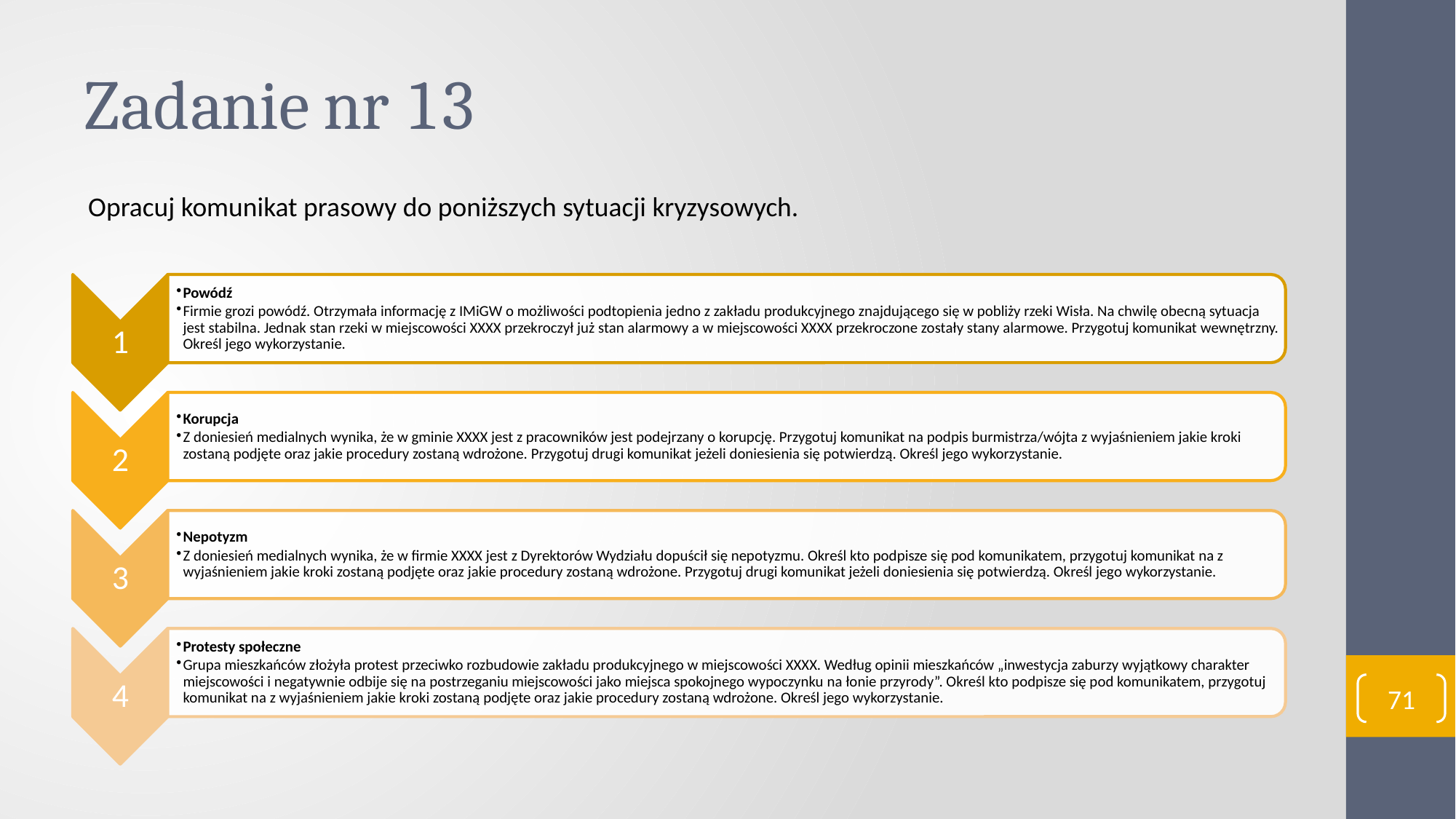

# Zadanie nr 13
Opracuj komunikat prasowy do poniższych sytuacji kryzysowych.
1
Powódź
Firmie grozi powódź. Otrzymała informację z IMiGW o możliwości podtopienia jedno z zakładu produkcyjnego znajdującego się w pobliży rzeki Wisła. Na chwilę obecną sytuacja jest stabilna. Jednak stan rzeki w miejscowości XXXX przekroczył już stan alarmowy a w miejscowości XXXX przekroczone zostały stany alarmowe. Przygotuj komunikat wewnętrzny. Określ jego wykorzystanie.
2
Korupcja
Z doniesień medialnych wynika, że w gminie XXXX jest z pracowników jest podejrzany o korupcję. Przygotuj komunikat na podpis burmistrza/wójta z wyjaśnieniem jakie kroki zostaną podjęte oraz jakie procedury zostaną wdrożone. Przygotuj drugi komunikat jeżeli doniesienia się potwierdzą. Określ jego wykorzystanie.
3
Nepotyzm
Z doniesień medialnych wynika, że w firmie XXXX jest z Dyrektorów Wydziału dopuścił się nepotyzmu. Określ kto podpisze się pod komunikatem, przygotuj komunikat na z wyjaśnieniem jakie kroki zostaną podjęte oraz jakie procedury zostaną wdrożone. Przygotuj drugi komunikat jeżeli doniesienia się potwierdzą. Określ jego wykorzystanie.
4
Protesty społeczne
Grupa mieszkańców złożyła protest przeciwko rozbudowie zakładu produkcyjnego w miejscowości XXXX. Według opinii mieszkańców „inwestycja zaburzy wyjątkowy charakter miejscowości i negatywnie odbije się na postrzeganiu miejscowości jako miejsca spokojnego wypoczynku na łonie przyrody”. Określ kto podpisze się pod komunikatem, przygotuj komunikat na z wyjaśnieniem jakie kroki zostaną podjęte oraz jakie procedury zostaną wdrożone. Określ jego wykorzystanie.
71